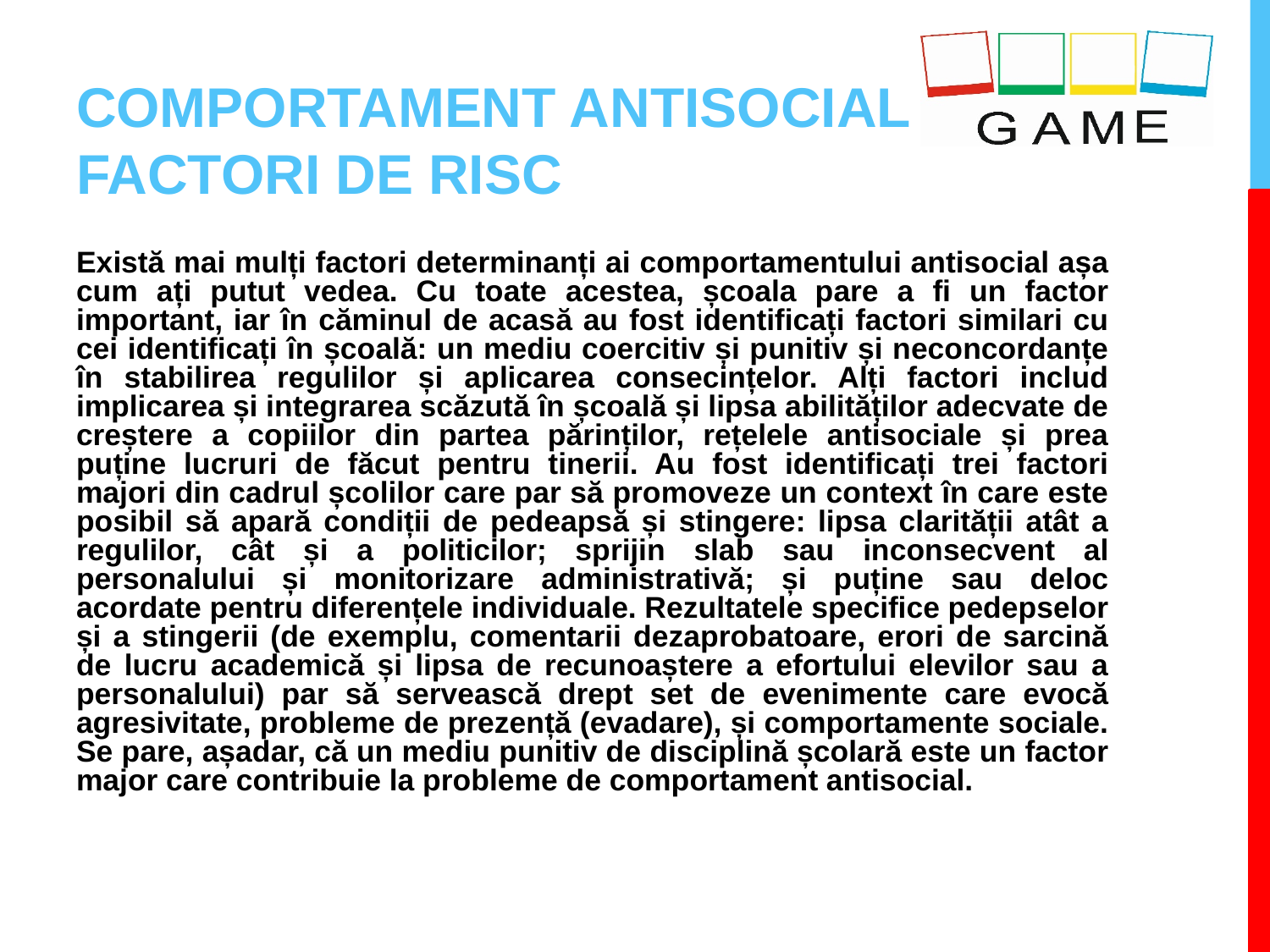

# COMPORTAMENT ANTISOCIAL FACTORI DE RISC
Există mai mulți factori determinanți ai comportamentului antisocial așa cum ați putut vedea. Cu toate acestea, școala pare a fi un factor important, iar în căminul de acasă au fost identificați factori similari cu cei identificați în școală: un mediu coercitiv și punitiv și neconcordanțe în stabilirea regulilor și aplicarea consecințelor. Alți factori includ implicarea și integrarea scăzută în școală și lipsa abilităților adecvate de creștere a copiilor din partea părinților, rețelele antisociale și prea puține lucruri de făcut pentru tinerii. Au fost identificați trei factori majori din cadrul școlilor care par să promoveze un context în care este posibil să apară condiții de pedeapsă și stingere: lipsa clarității atât a regulilor, cât și a politicilor; sprijin slab sau inconsecvent al personalului și monitorizare administrativă; și puține sau deloc acordate pentru diferențele individuale. Rezultatele specifice pedepselor și a stingerii (de exemplu, comentarii dezaprobatoare, erori de sarcină de lucru academică și lipsa de recunoaștere a efortului elevilor sau a personalului) par să servească drept set de evenimente care evocă agresivitate, probleme de prezență (evadare), și comportamente sociale. Se pare, așadar, că un mediu punitiv de disciplină școlară este un factor major care contribuie la probleme de comportament antisocial.